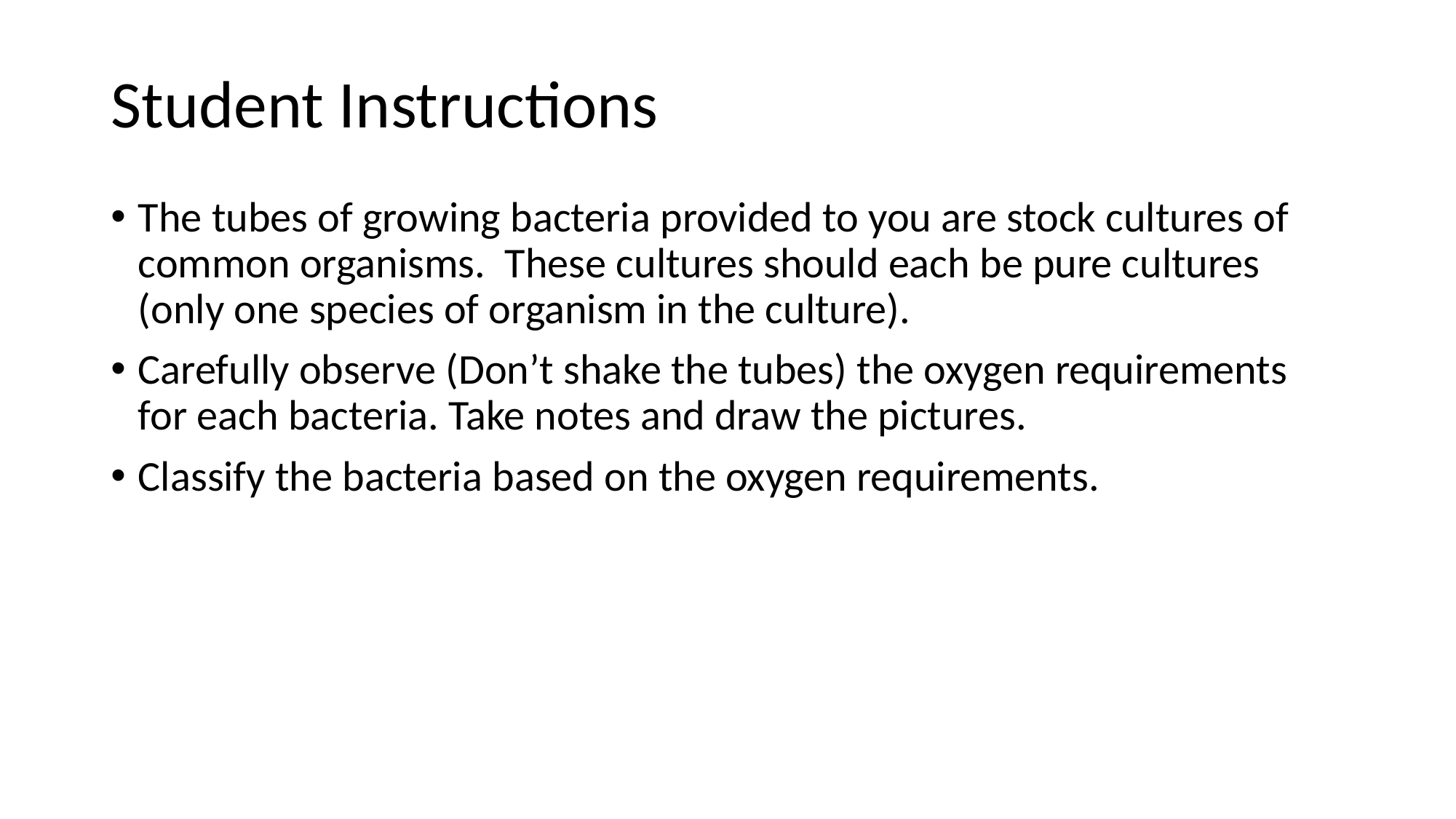

# Student Instructions
The tubes of growing bacteria provided to you are stock cultures of common organisms.  These cultures should each be pure cultures (only one species of organism in the culture).
Carefully observe (Don’t shake the tubes) the oxygen requirements for each bacteria. Take notes and draw the pictures.
Classify the bacteria based on the oxygen requirements.